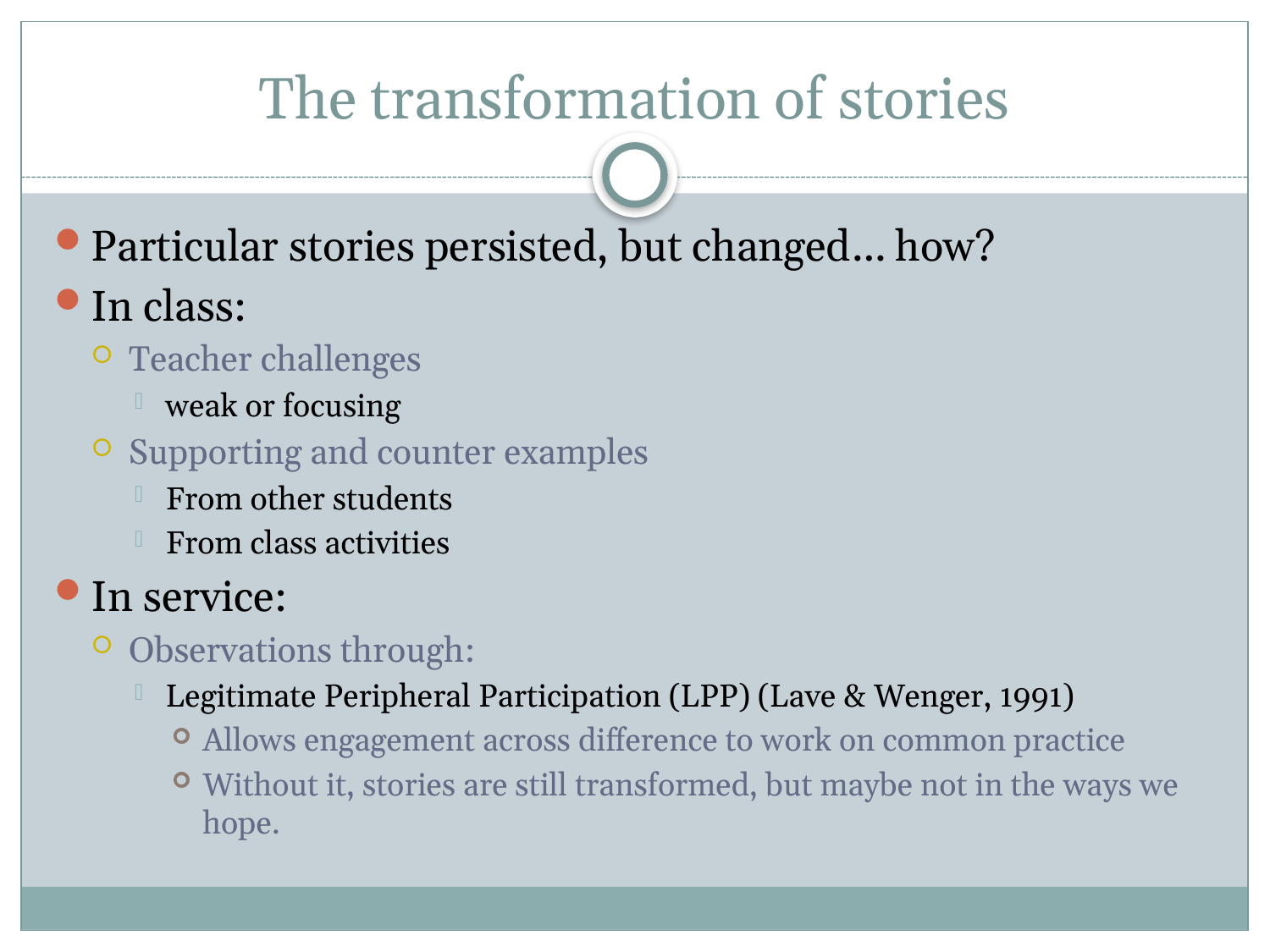

# The transformation of stories
Particular stories persisted, but changed… how?
In class:
Teacher challenges
weak or focusing
Supporting and counter examples
From other students
From class activities
In service:
Observations through:
Legitimate Peripheral Participation (LPP) (Lave & Wenger, 1991)
Allows engagement across difference to work on common practice
Without it, stories are still transformed, but maybe not in the ways we hope.